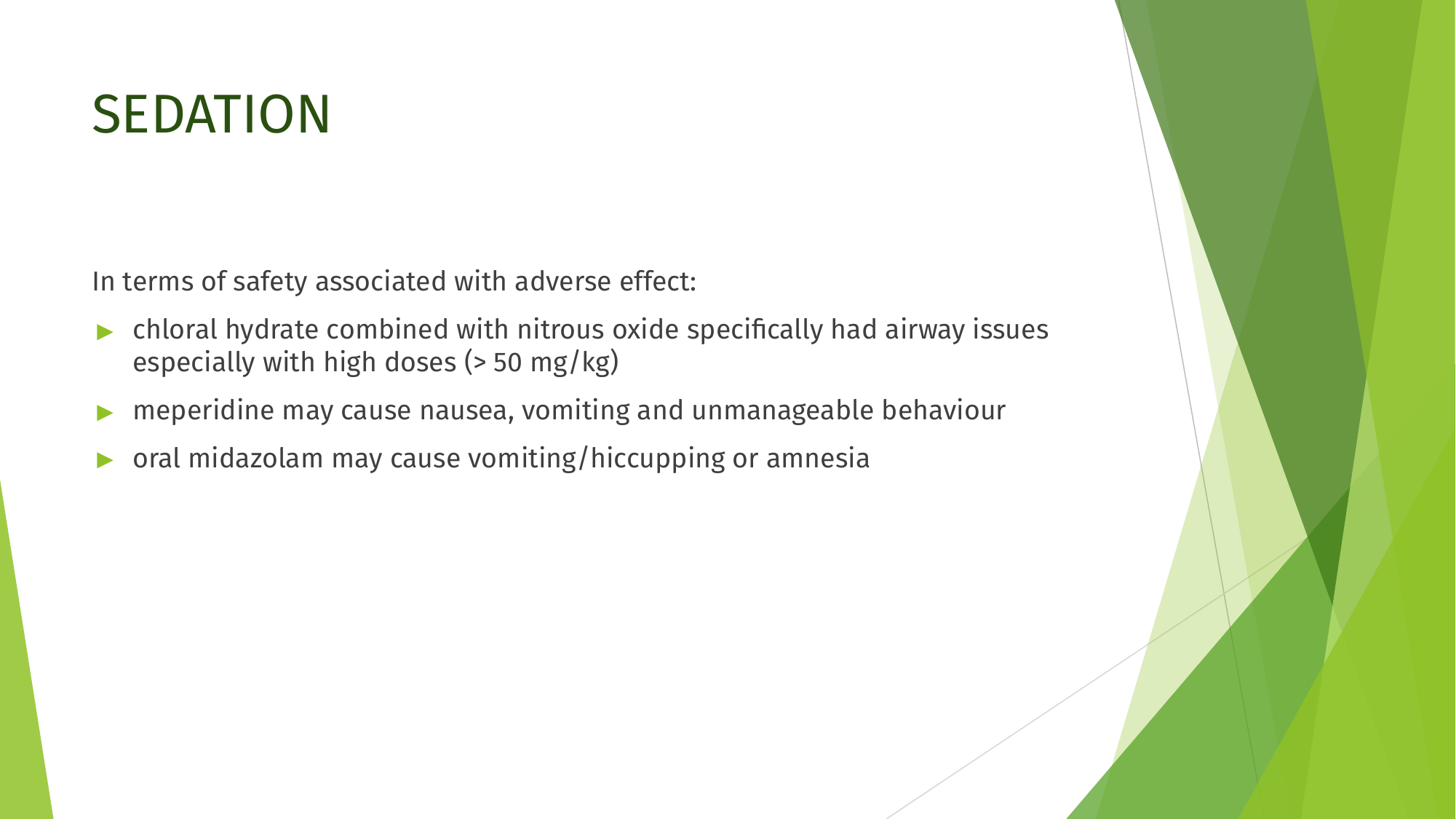

# SEDATION
In terms of safety associated with adverse effect:
chloral hydrate combined with nitrous oxide specifically had airway issues especially with high doses (> 50 mg/kg)
meperidine may cause nausea, vomiting and unmanageable behaviour
oral midazolam may cause vomiting/hiccupping or amnesia